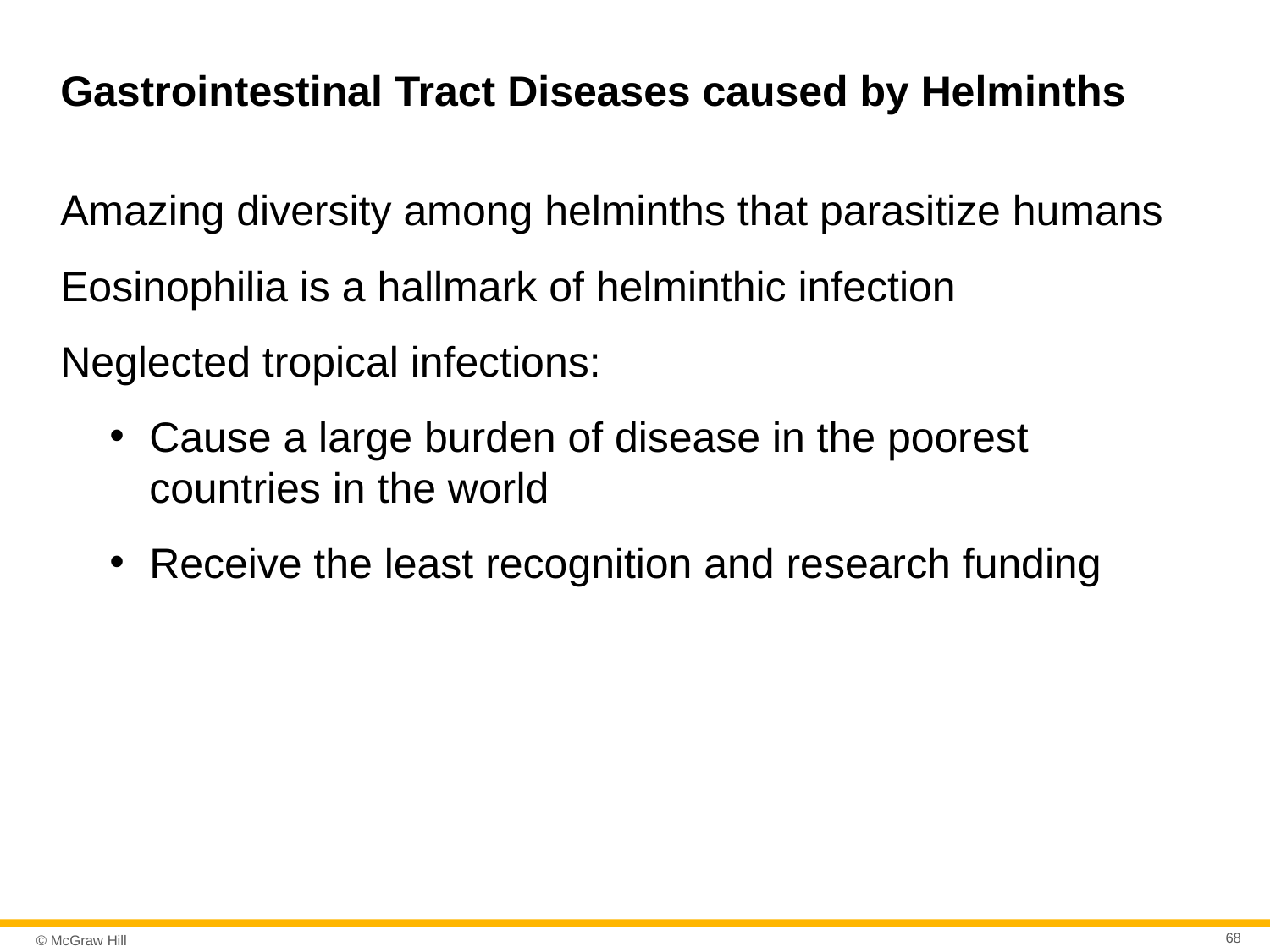

# Gastrointestinal Tract Diseases caused by Helminths
Amazing diversity among helminths that parasitize humans
Eosinophilia is a hallmark of helminthic infection
Neglected tropical infections:
Cause a large burden of disease in the poorest countries in the world
Receive the least recognition and research funding